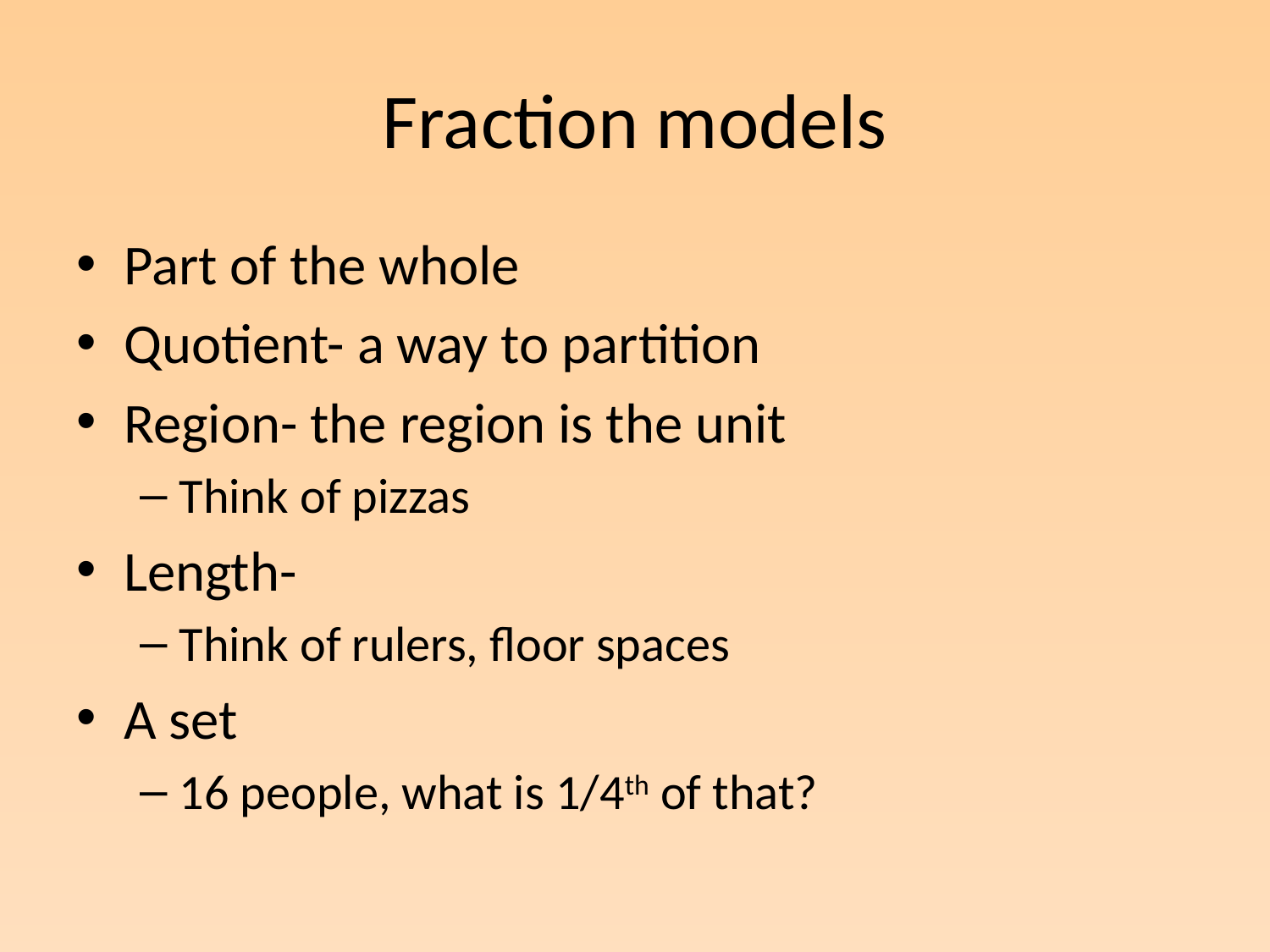

# Fraction models
Part of the whole
Quotient- a way to partition
Region- the region is the unit
Think of pizzas
Length-
Think of rulers, floor spaces
A set
16 people, what is 1/4th of that?